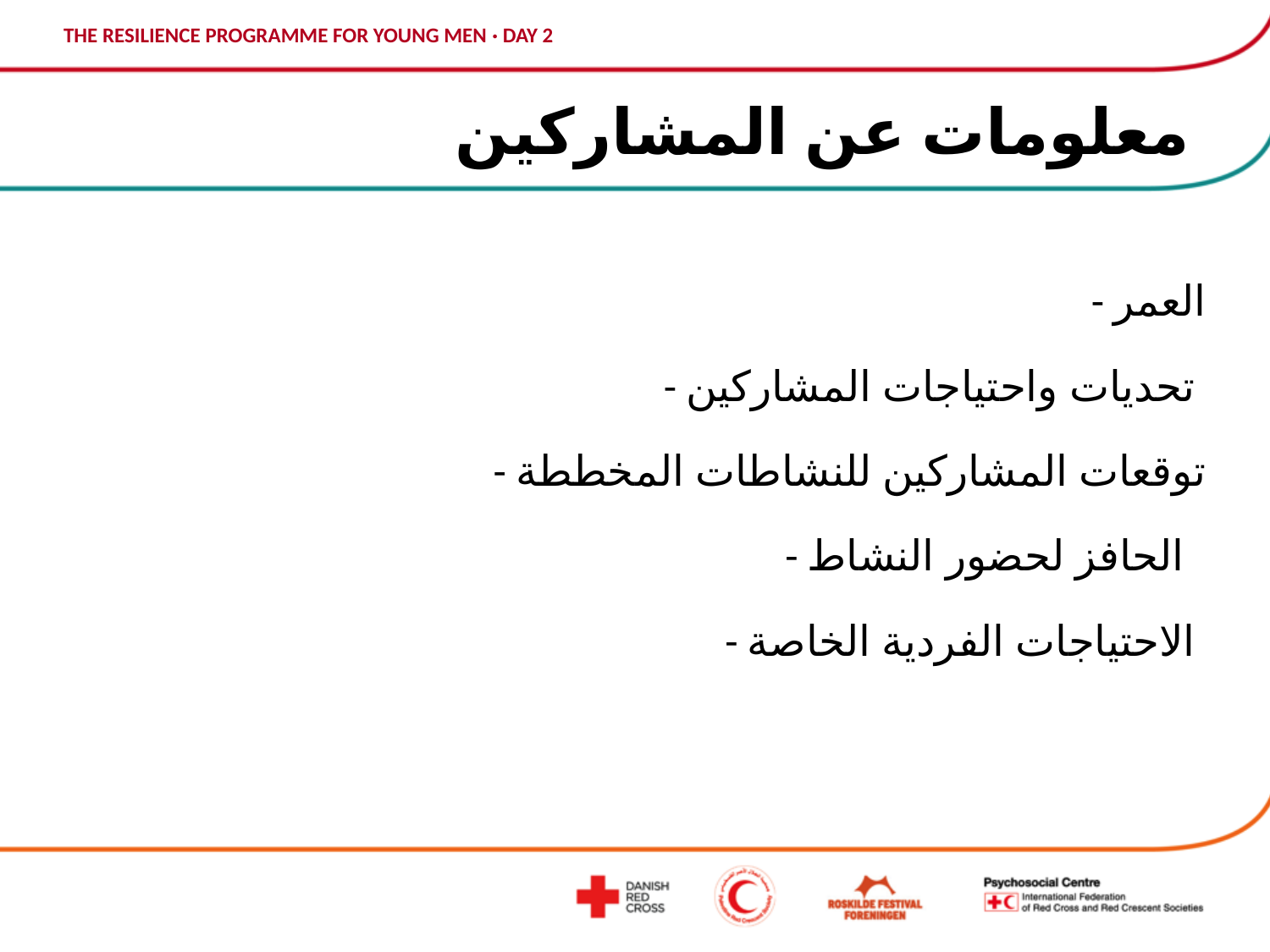

# معلومات عن المشاركين

- العمر
- تحديات واحتياجات المشاركين
 - توقعات المشاركين للنشاطات المخططة
 - الحافز لحضور النشاط
- الاحتياجات الفردية الخاصة